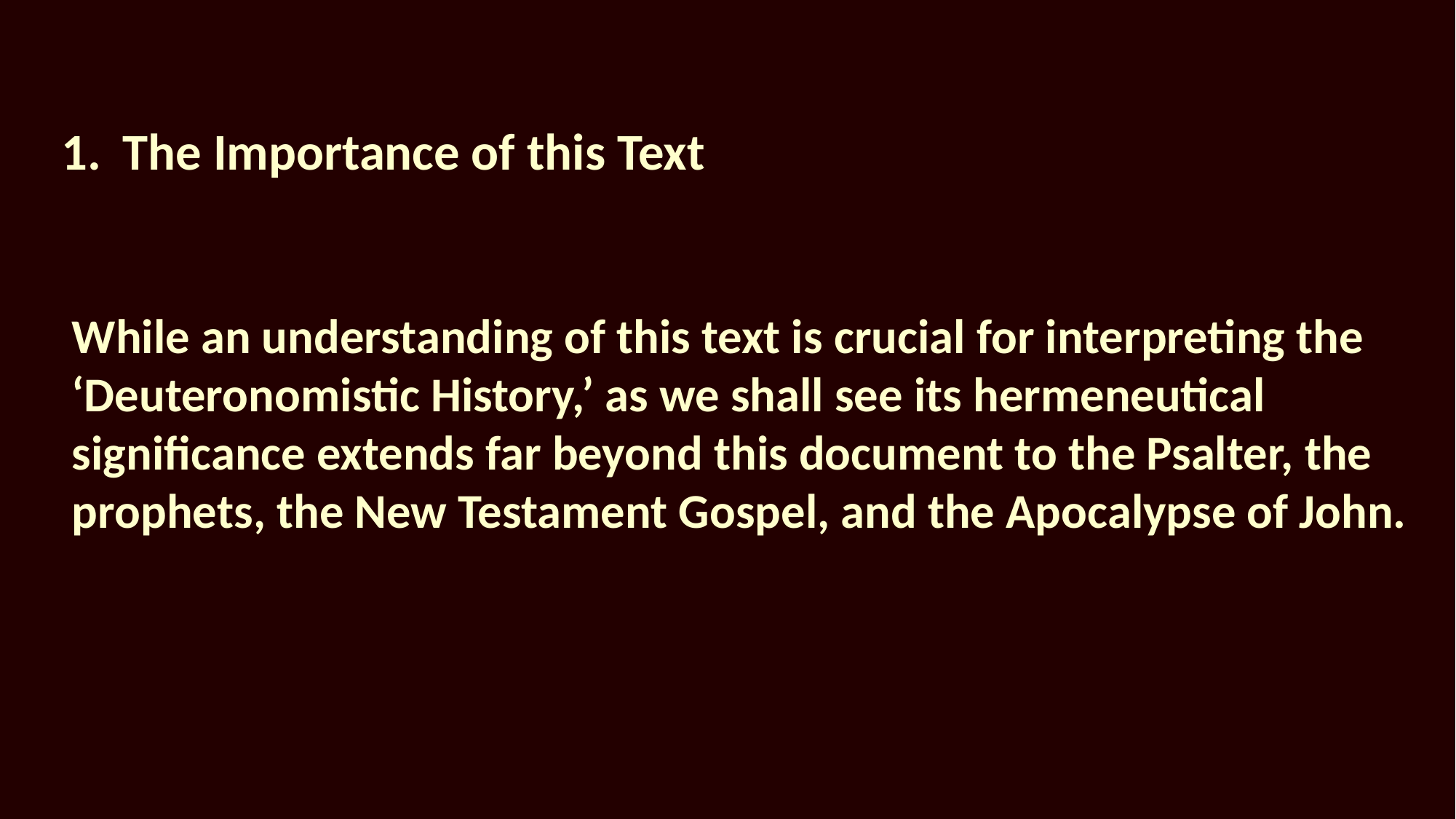

# 1.	The Importance of this Text
While an understanding of this text is crucial for interpreting the ‘Deuteronomistic History,’ as we shall see its hermeneutical significance extends far beyond this document to the Psalter, the prophets, the New Testament Gospel, and the Apocalypse of John.